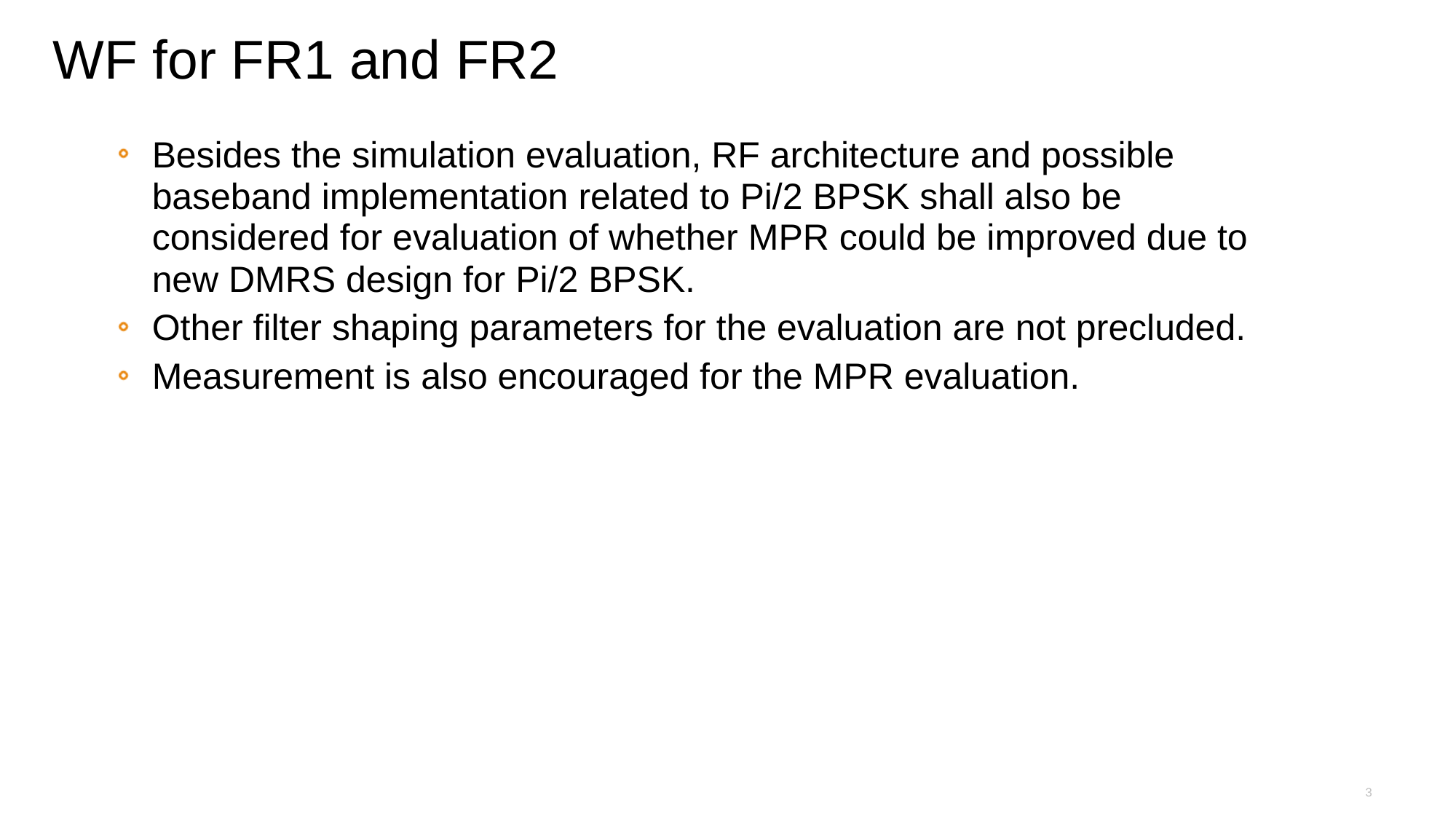

# WF for FR1 and FR2
Besides the simulation evaluation, RF architecture and possible baseband implementation related to Pi/2 BPSK shall also be considered for evaluation of whether MPR could be improved due to new DMRS design for Pi/2 BPSK.
Other filter shaping parameters for the evaluation are not precluded.
Measurement is also encouraged for the MPR evaluation.